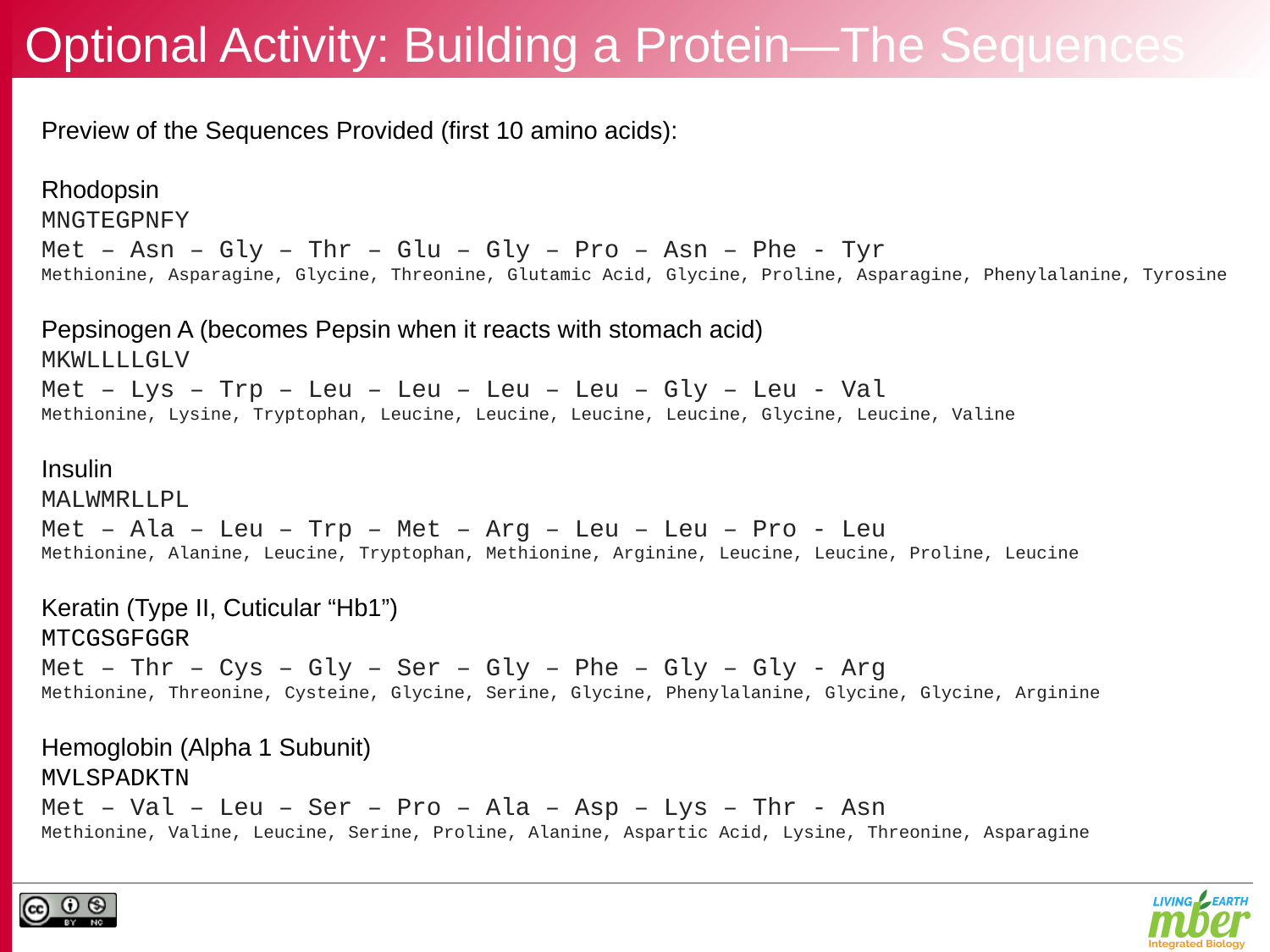

# Optional Activity: Building a Protein—The Sequences
Preview of the Sequences Provided (first 10 amino acids):

Rhodopsin
MNGTEGPNFY
Met – Asn – Gly – Thr – Glu – Gly – Pro – Asn – Phe - Tyr
Methionine, Asparagine, Glycine, Threonine, Glutamic Acid, Glycine, Proline, Asparagine, Phenylalanine, Tyrosine

Pepsinogen A (becomes Pepsin when it reacts with stomach acid)
MKWLLLLGLV
Met – Lys – Trp – Leu – Leu – Leu – Leu – Gly – Leu - Val
Methionine, Lysine, Tryptophan, Leucine, Leucine, Leucine, Leucine, Glycine, Leucine, Valine

Insulin
MALWMRLLPL
Met – Ala – Leu – Trp – Met – Arg – Leu – Leu – Pro - Leu
Methionine, Alanine, Leucine, Tryptophan, Methionine, Arginine, Leucine, Leucine, Proline, Leucine

Keratin (Type II, Cuticular “Hb1”)
MTCGSGFGGR
Met – Thr – Cys – Gly – Ser – Gly – Phe – Gly – Gly - Arg
Methionine, Threonine, Cysteine, Glycine, Serine, Glycine, Phenylalanine, Glycine, Glycine, Arginine

Hemoglobin (Alpha 1 Subunit)
MVLSPADKTN
Met – Val – Leu – Ser – Pro – Ala – Asp – Lys – Thr - Asn
Methionine, Valine, Leucine, Serine, Proline, Alanine, Aspartic Acid, Lysine, Threonine, Asparagine